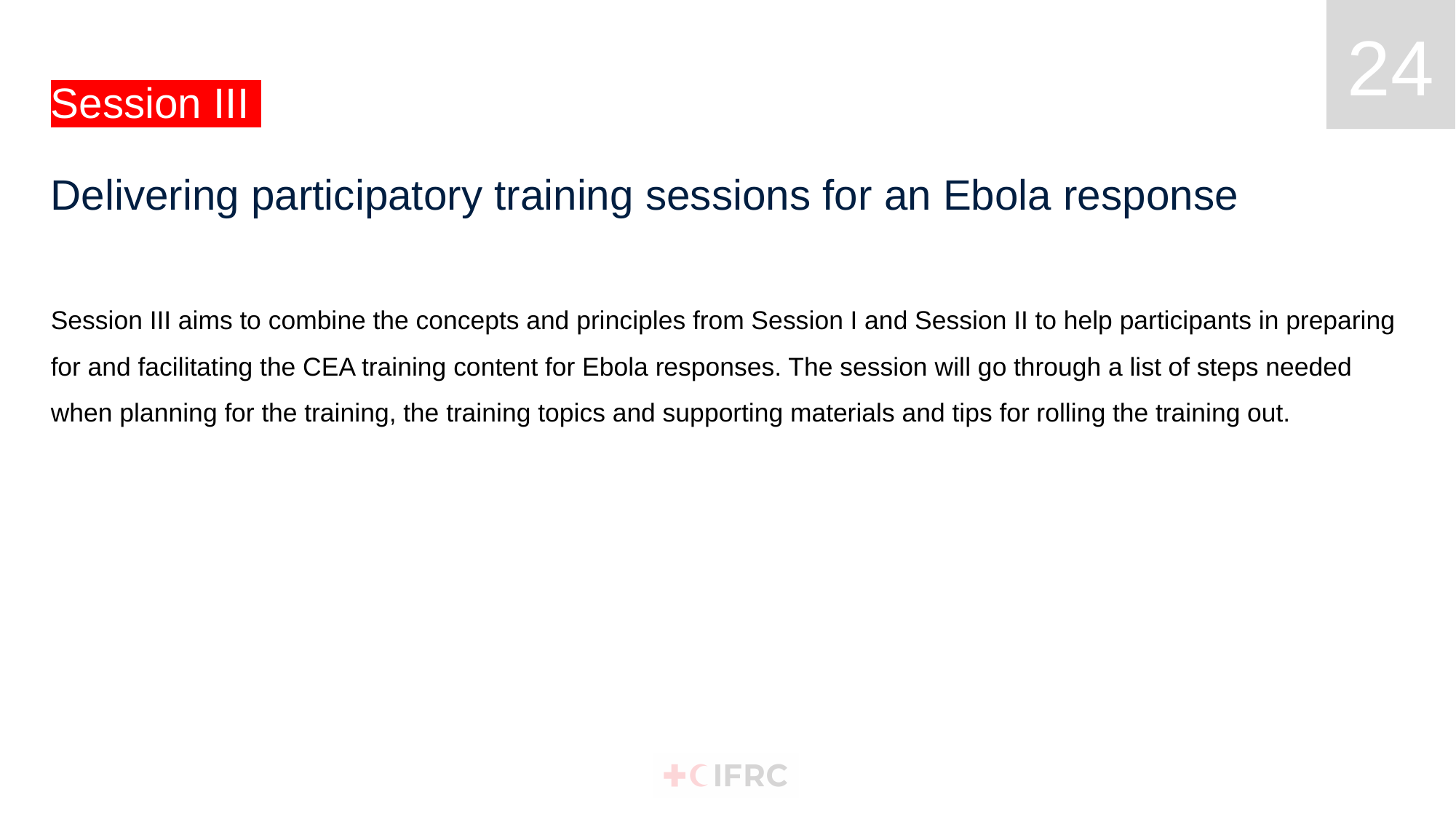

# Session III Delivering participatory training sessions for an Ebola response
Session III aims to combine the concepts and principles from Session I and Session II to help participants in preparing for and facilitating the CEA training content for Ebola responses. The session will go through a list of steps needed when planning for the training, the training topics and supporting materials and tips for rolling the training out.